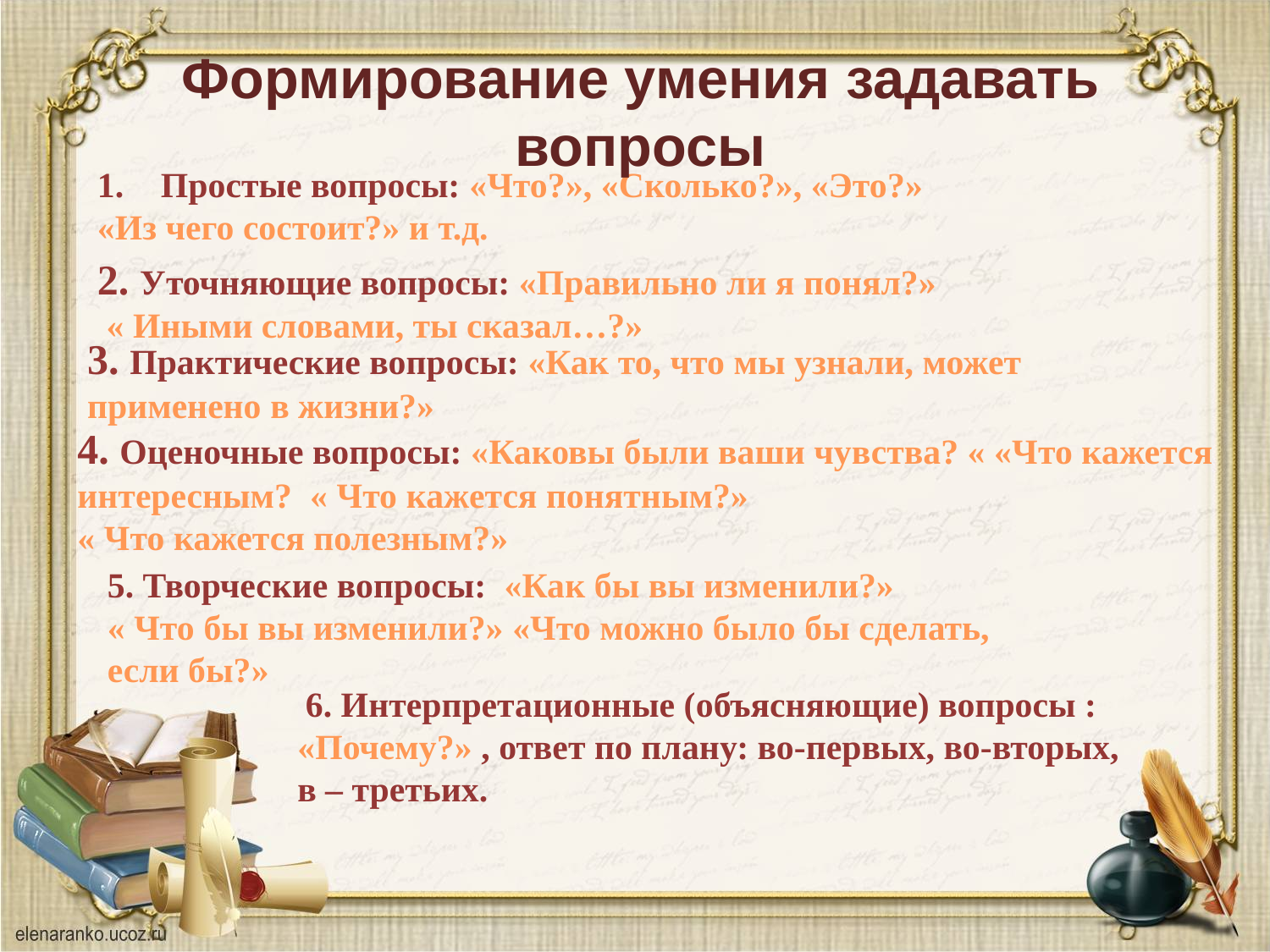

Формирование умения задавать вопросы
Простые вопросы: «Что?», «Сколько?», «Это?»
«Из чего состоит?» и т.д.
2. Уточняющие вопросы: «Правильно ли я понял?»
 « Иными словами, ты сказал…?»
3. Практические вопросы: «Как то, что мы узнали, может применено в жизни?»
4. Оценочные вопросы: «Каковы были ваши чувства? « «Что кажется интересным?  « Что кажется понятным?»
« Что кажется полезным?»
5. Творческие вопросы:  «Как бы вы изменили?»
« Что бы вы изменили?» «Что можно было бы сделать,  если бы?»
 6. Интерпретационные (объясняющие) вопросы : «Почему?» , ответ по плану: во-первых, во-вторых, в – третьих.